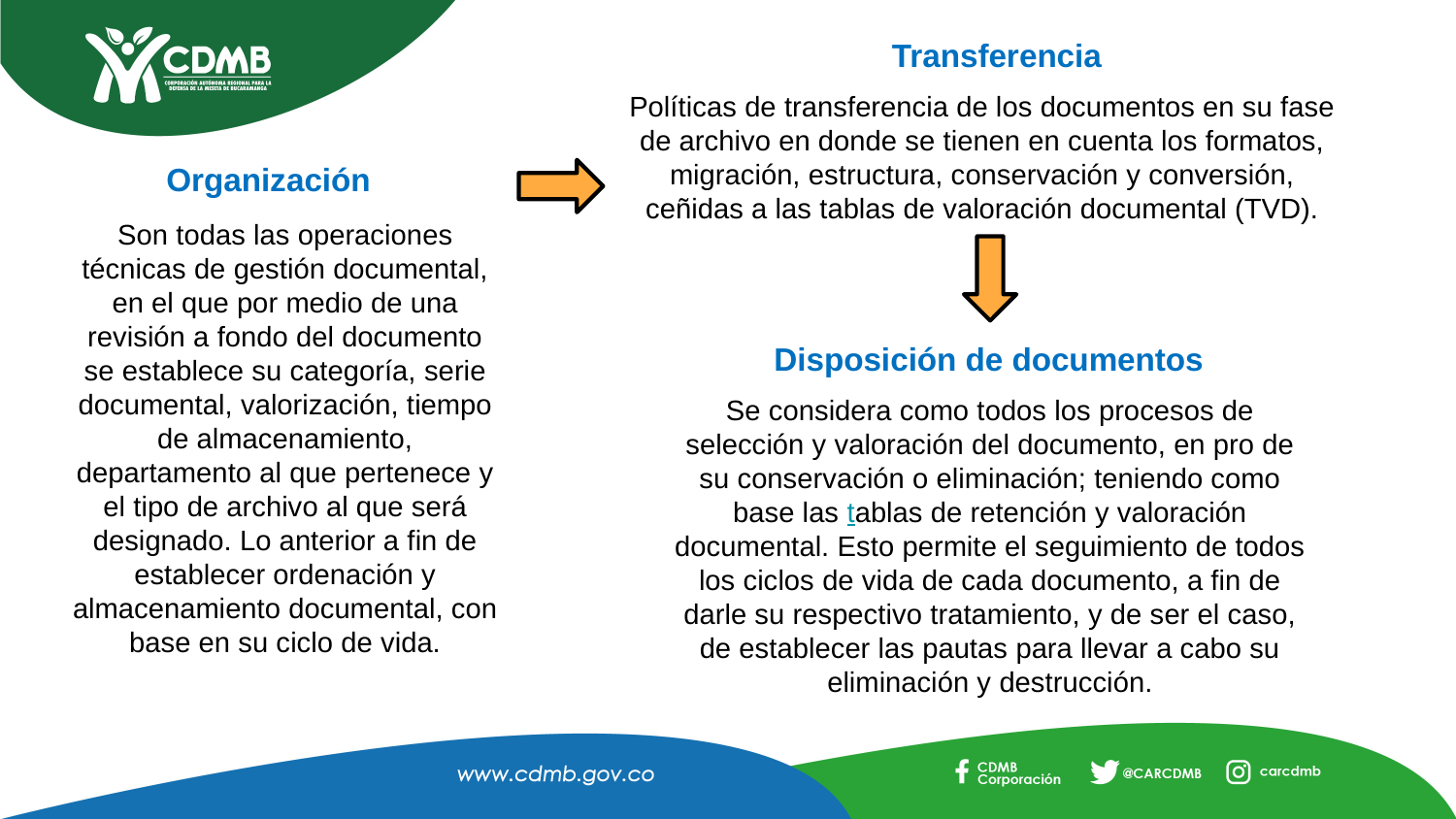

Transferencia
Políticas de transferencia de los documentos en su fase de archivo en donde se tienen en cuenta los formatos, migración, estructura, conservación y conversión, ceñidas a las tablas de valoración documental (TVD).

# Organización
Son todas las operaciones técnicas de gestión documental, en el que por medio de una revisión a fondo del documento se establece su categoría, serie documental, valorización, tiempo de almacenamiento, departamento al que pertenece y el tipo de archivo al que será designado. Lo anterior a fin de establecer ordenación y almacenamiento documental, con base en su ciclo de vida.

Disposición de documentos
Se considera como todos los procesos de selección y valoración del documento, en pro de su conservación o eliminación; teniendo como base las tablas de retención y valoración documental. Esto permite el seguimiento de todos los ciclos de vida de cada documento, a fin de darle su respectivo tratamiento, y de ser el caso, de establecer las pautas para llevar a cabo su eliminación y destrucción.